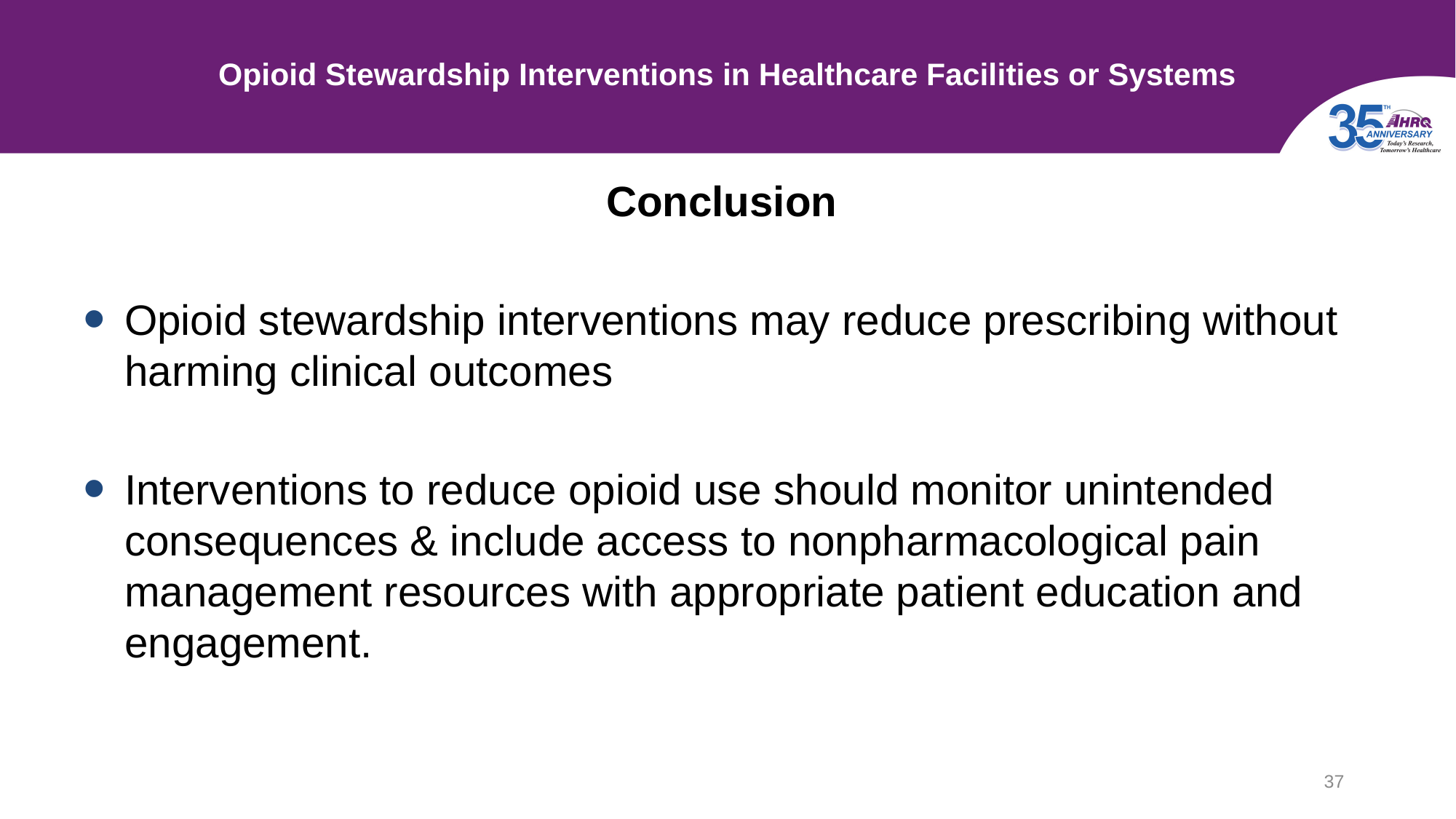

# Opioid Stewardship Interventions in Healthcare Facilities or Systems
Conclusion

Opioid stewardship interventions may reduce prescribing without harming clinical outcomes

Interventions to reduce opioid use should monitor unintended consequences & include access to nonpharmacological pain management resources with appropriate patient education and engagement.

37